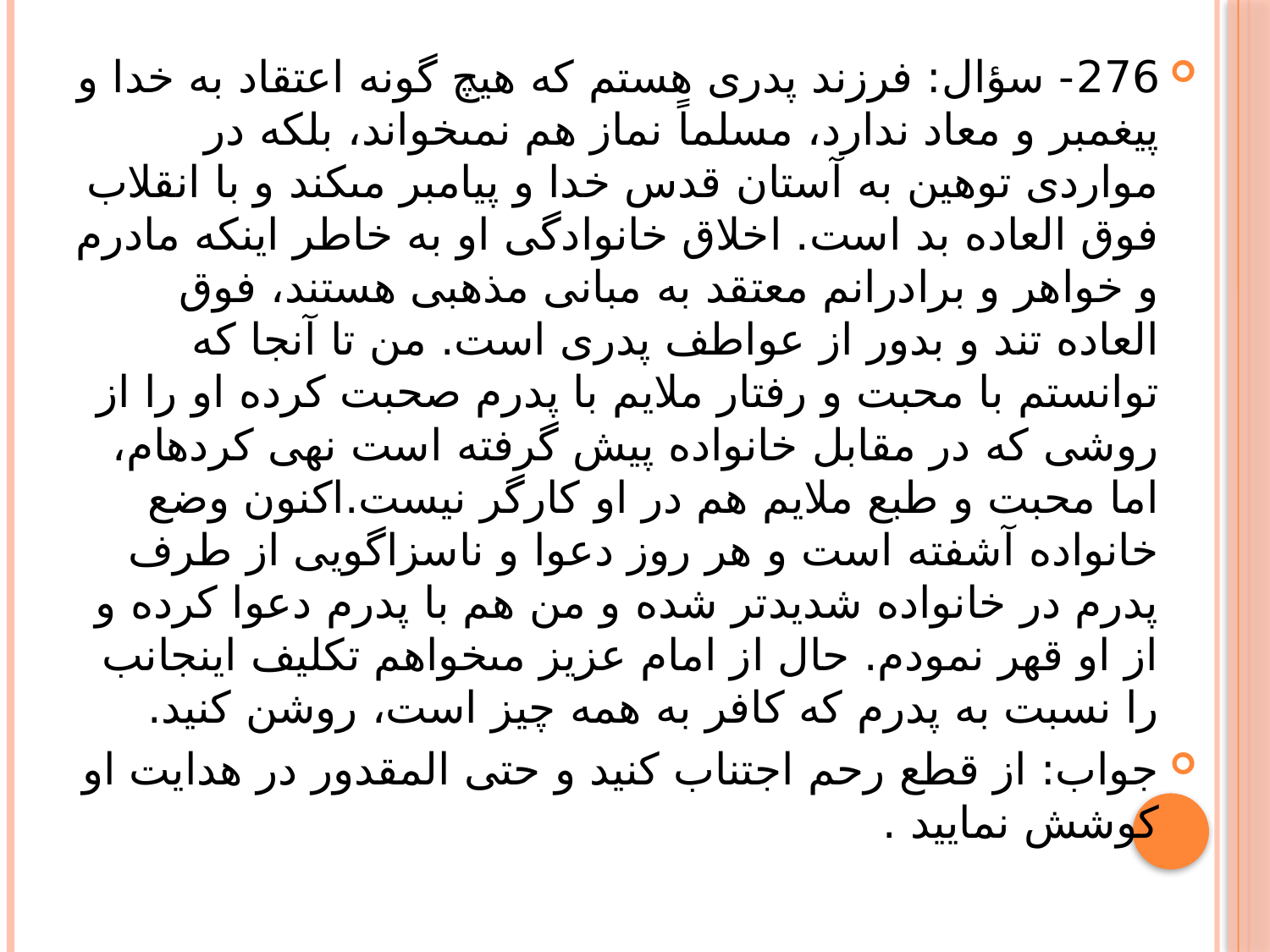

#
276- سؤال: فرزند پدرى هستم كه هيچ گونه اعتقاد به خدا و پيغمبر و معاد ندارد، مسلماً نماز هم نمى‏خواند، بلكه در مواردى توهين به آستان قدس خدا و پيامبر مى‏كند و با انقلاب فوق العاده بد است. اخلاق خانوادگى او به خاطر اينكه مادرم و خواهر و برادرانم معتقد به مبانى مذهبى هستند، فوق العاده تند و بدور از عواطف پدرى است. من تا آنجا كه توانستم با محبت و رفتار ملايم با پدرم صحبت كرده او را از روشى كه در مقابل خانواده پيش گرفته است نهى كرده‏ام، اما محبت و طبع ملايم هم در او كارگر نيست.اكنون وضع خانواده آشفته است و هر روز دعوا و ناسزاگويى از طرف پدرم در خانواده شديدتر شده و من هم با پدرم دعوا كرده و از او قهر نمودم. حال از امام عزيز مى‏خواهم تكليف اينجانب را نسبت به پدرم كه كافر به همه چيز است، روشن كنيد.
جواب: از قطع رحم اجتناب كنيد و حتى المقدور در هدايت او كوشش نماييد .